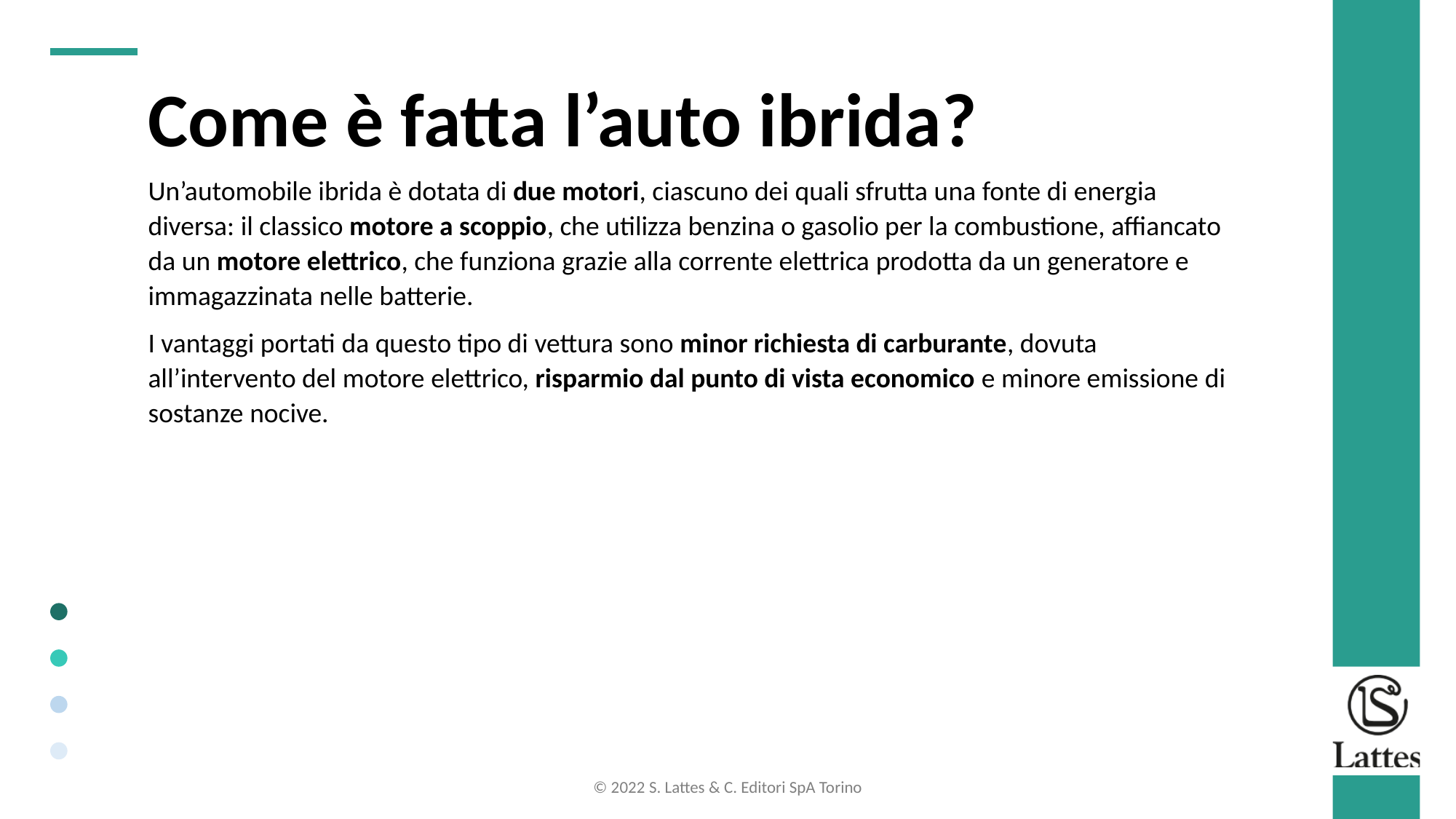

Come è fatta l’auto ibrida?
Un’automobile ibrida è dotata di due motori, ciascuno dei quali sfrutta una fonte di energia diversa: il classico motore a scoppio, che utilizza benzina o gasolio per la combustione, affiancato da un motore elettrico, che funziona grazie alla corrente elettrica prodotta da un generatore e immagazzinata nelle batterie.
I vantaggi portati da questo tipo di vettura sono minor richiesta di carburante, dovuta all’intervento del motore elettrico, risparmio dal punto di vista economico e minore emissione di sostanze nocive.